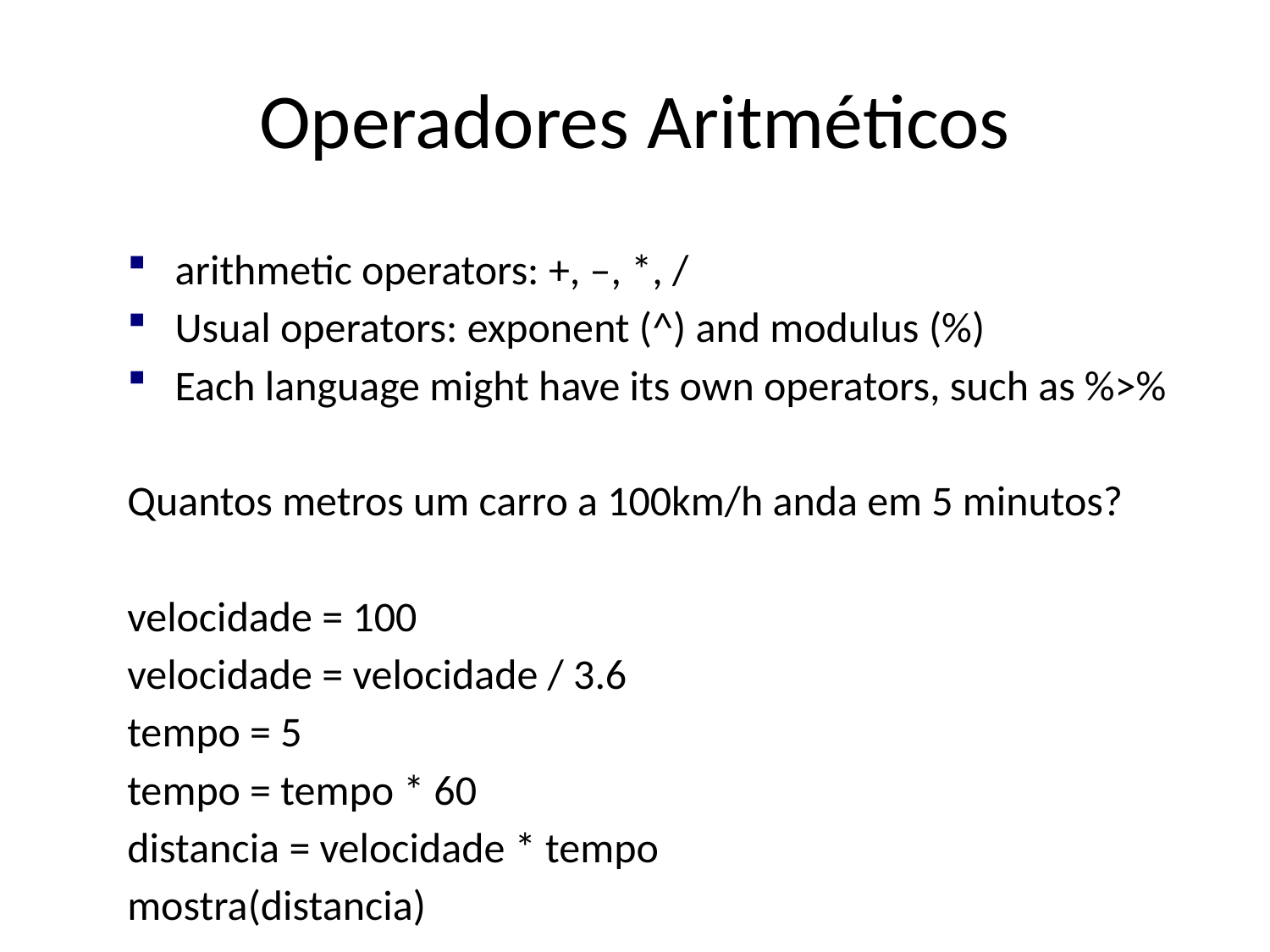

# Operadores Aritméticos
arithmetic operators: +, –, *, /
Usual operators: exponent (^) and modulus (%)
Each language might have its own operators, such as %>%

Quantos metros um carro a 100km/h anda em 5 minutos?

velocidade = 100
velocidade = velocidade / 3.6
tempo = 5
tempo = tempo * 60
distancia = velocidade * tempo
mostra(distancia)